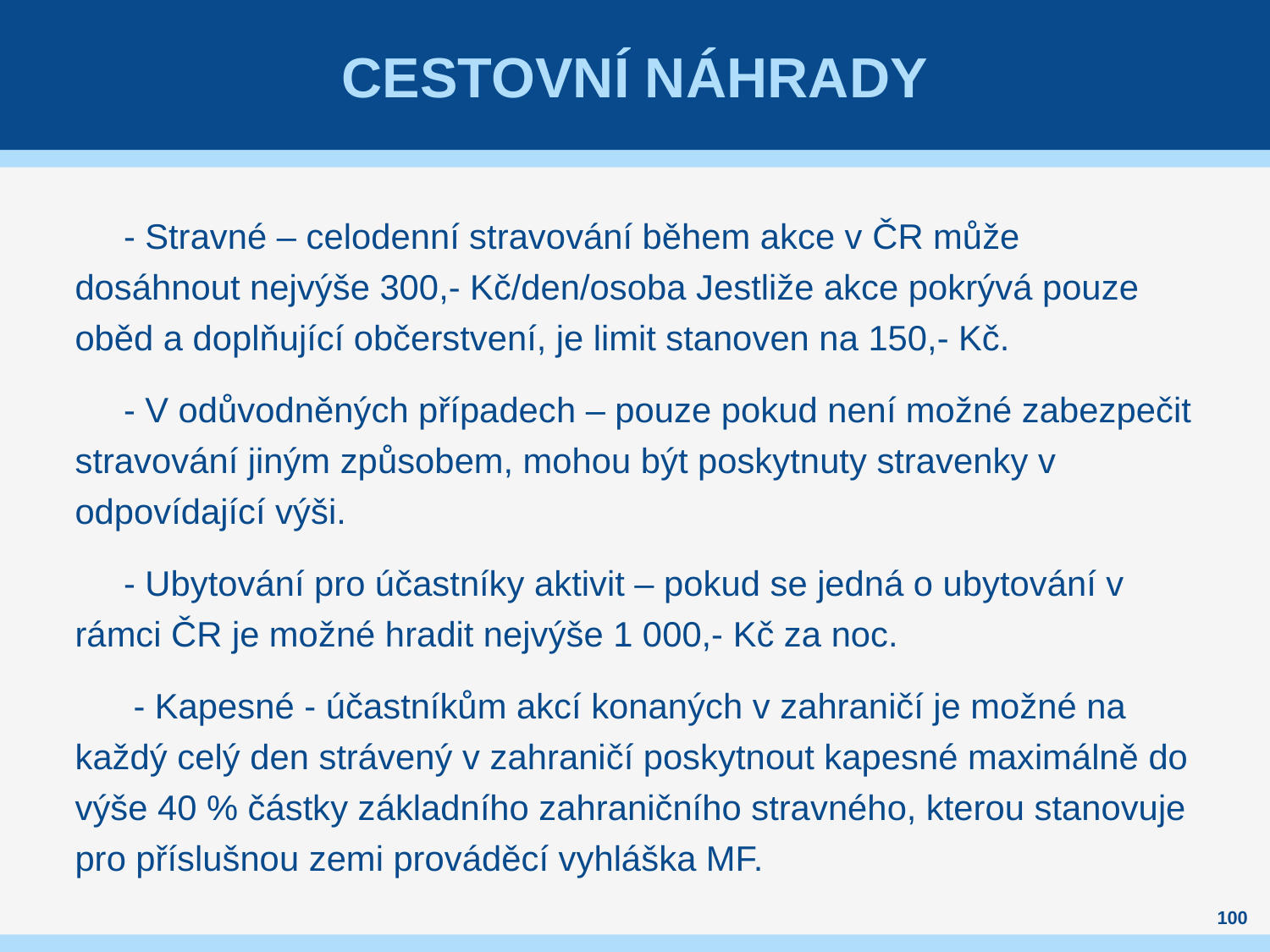

# Cestovní náhrady
     - Stravné – celodenní stravování během akce v ČR může dosáhnout nejvýše 300,- Kč/den/osoba Jestliže akce pokrývá pouze oběd a doplňující občerstvení, je limit stanoven na 150,- Kč.
     - V odůvodněných případech – pouze pokud není možné zabezpečit stravování jiným způsobem, mohou být poskytnuty stravenky v odpovídající výši.
     - Ubytování pro účastníky aktivit – pokud se jedná o ubytování v rámci ČR je možné hradit nejvýše 1 000,- Kč za noc.
      - Kapesné - účastníkům akcí konaných v zahraničí je možné na každý celý den strávený v zahraničí poskytnout kapesné maximálně do výše 40 % částky základního zahraničního stravného, kterou stanovuje pro příslušnou zemi prováděcí vyhláška MF.
100